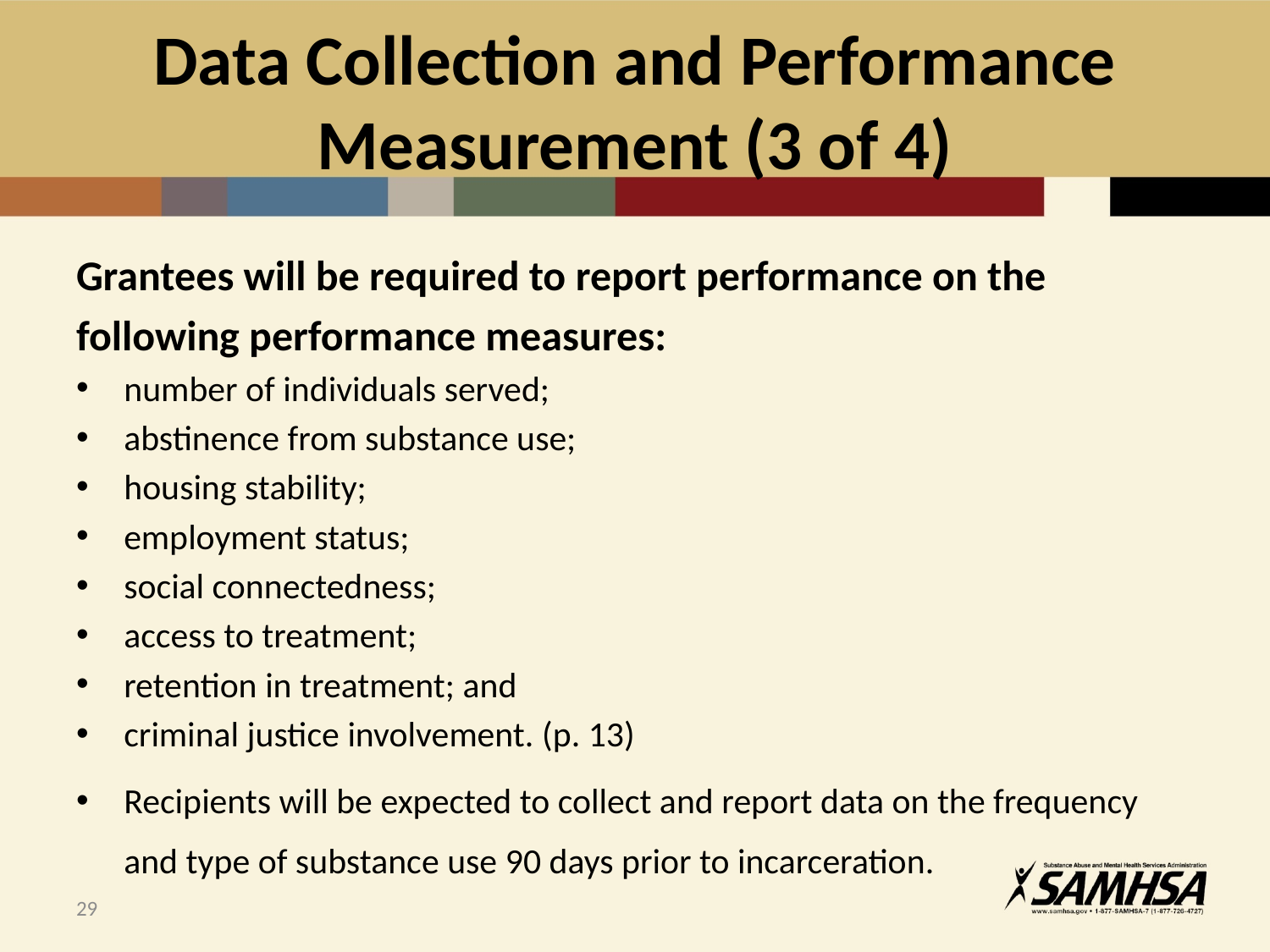

# Data Collection and Performance Measurement (3 of 4)
Grantees will be required to report performance on the following performance measures:
number of individuals served;
abstinence from substance use;
housing stability;
employment status;
social connectedness;
access to treatment;
retention in treatment; and
criminal justice involvement. (p. 13)
Recipients will be expected to collect and report data on the frequency and type of substance use 90 days prior to incarceration.

29